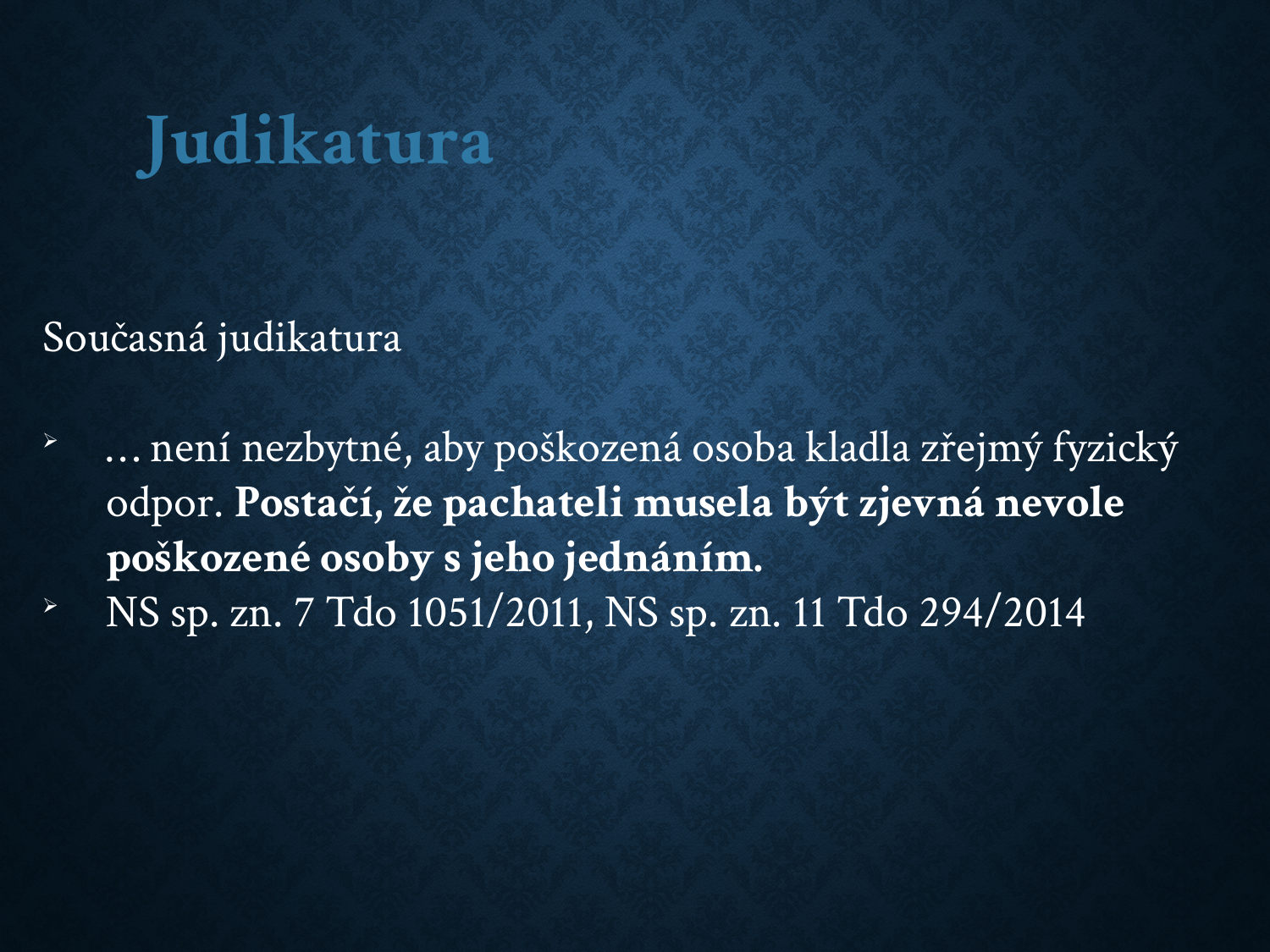

Judikatura

Současná judikatura

… není nezbytné, aby poškozená osoba kladla zřejmý fyzický odpor. Postačí, že pachateli musela být zjevná nevole poškozené osoby s jeho jednáním.
NS sp. zn. 7 Tdo 1051/2011, NS sp. zn. 11 Tdo 294/2014